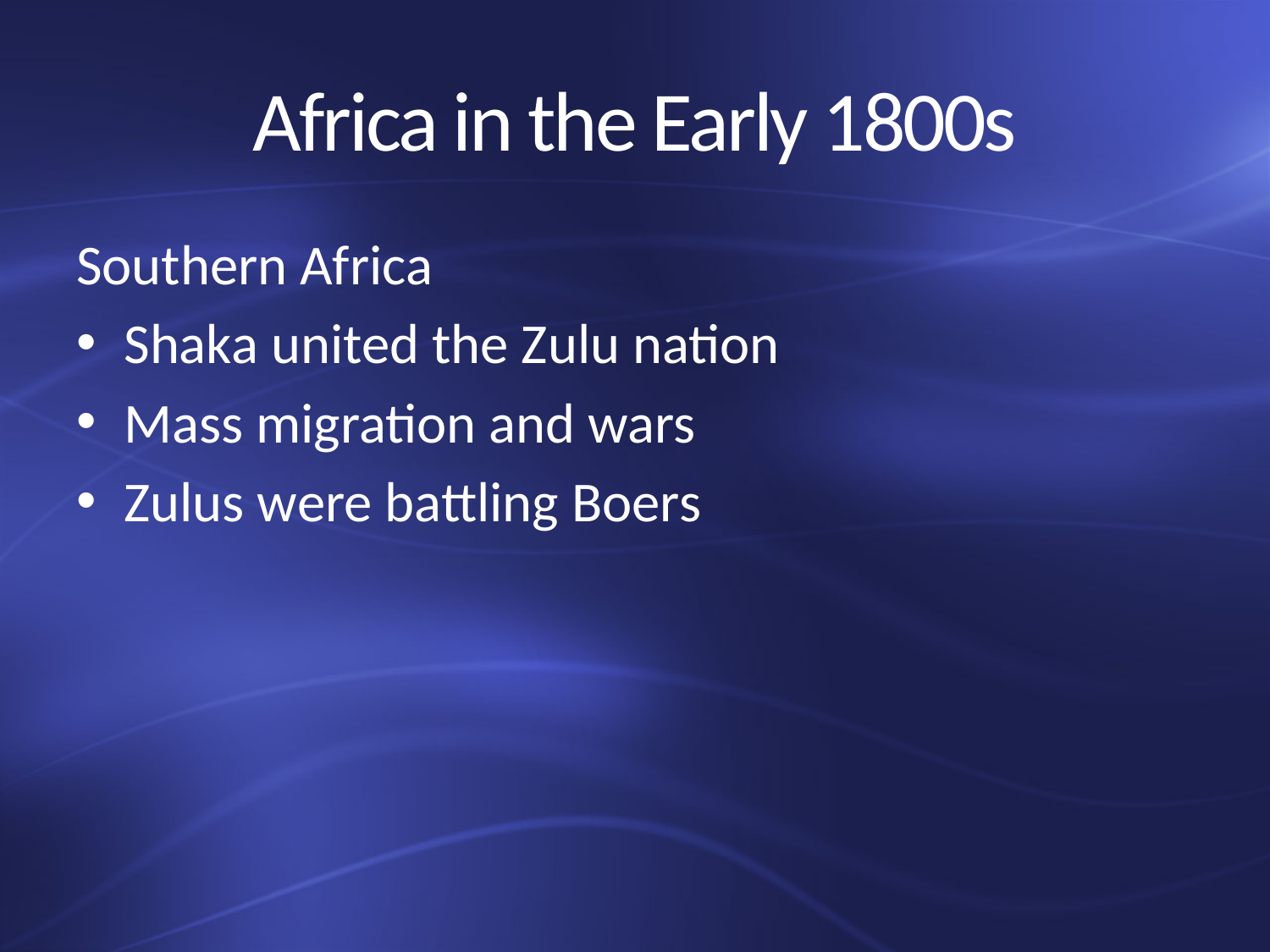

# Africa in the Early 1800s
Southern Africa
Shaka united the Zulu nation
Mass migration and wars
Zulus were battling Boers